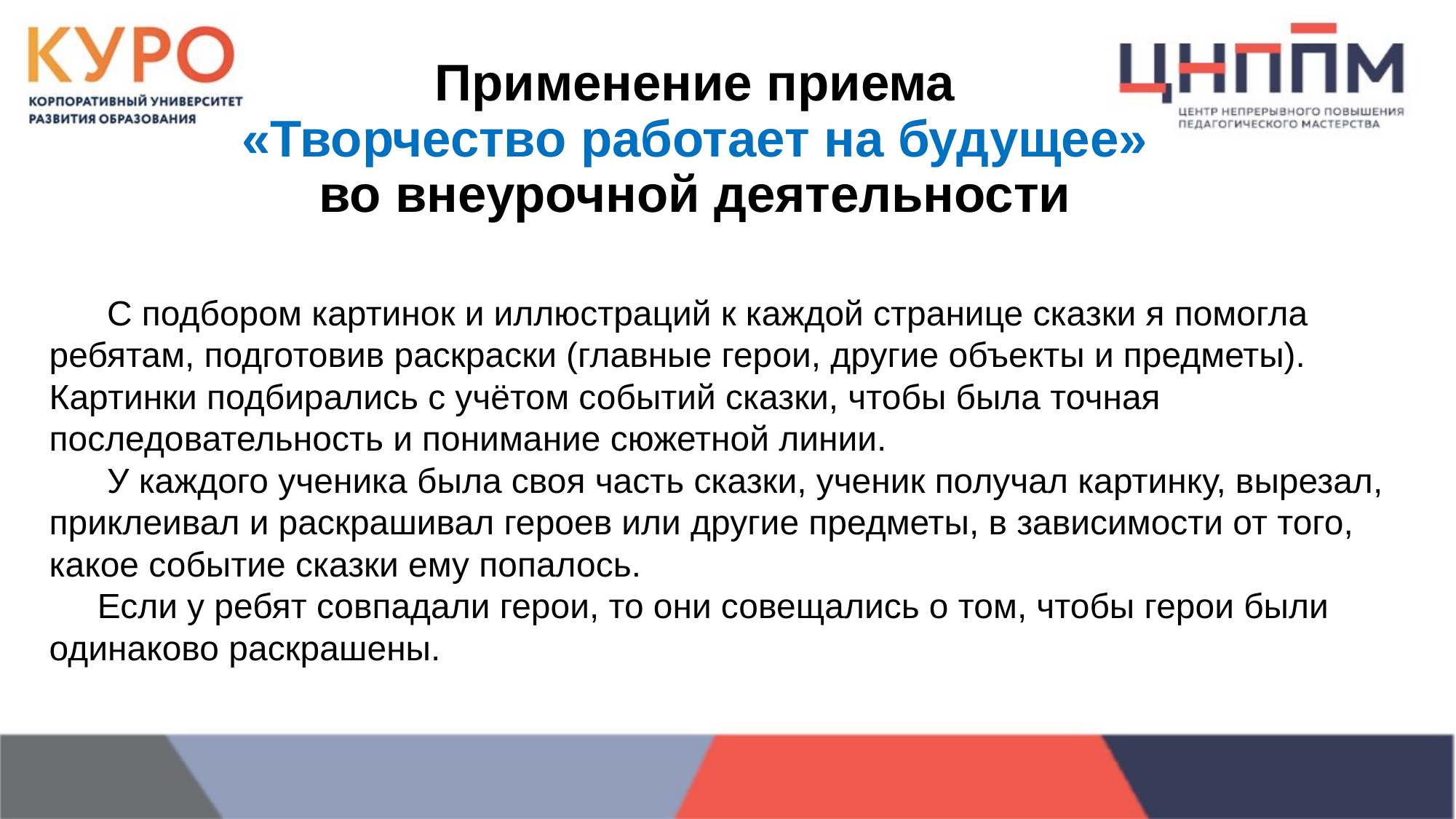

# Применение приема «Творчество работает на будущее» во внеурочной деятельности
      С подбором картинок и иллюстраций к каждой странице сказки я помогла ребятам, подготовив раскраски (главные герои, другие объекты и предметы).       Картинки подбирались с учётом событий сказки, чтобы была точная последовательность и понимание сюжетной линии.
      У каждого ученика была своя часть сказки, ученик получал картинку, вырезал, приклеивал и раскрашивал героев или другие предметы, в зависимости от того, какое событие сказки ему попалось.
     Если у ребят совпадали герои, то они совещались о том, чтобы герои были одинаково раскрашены.